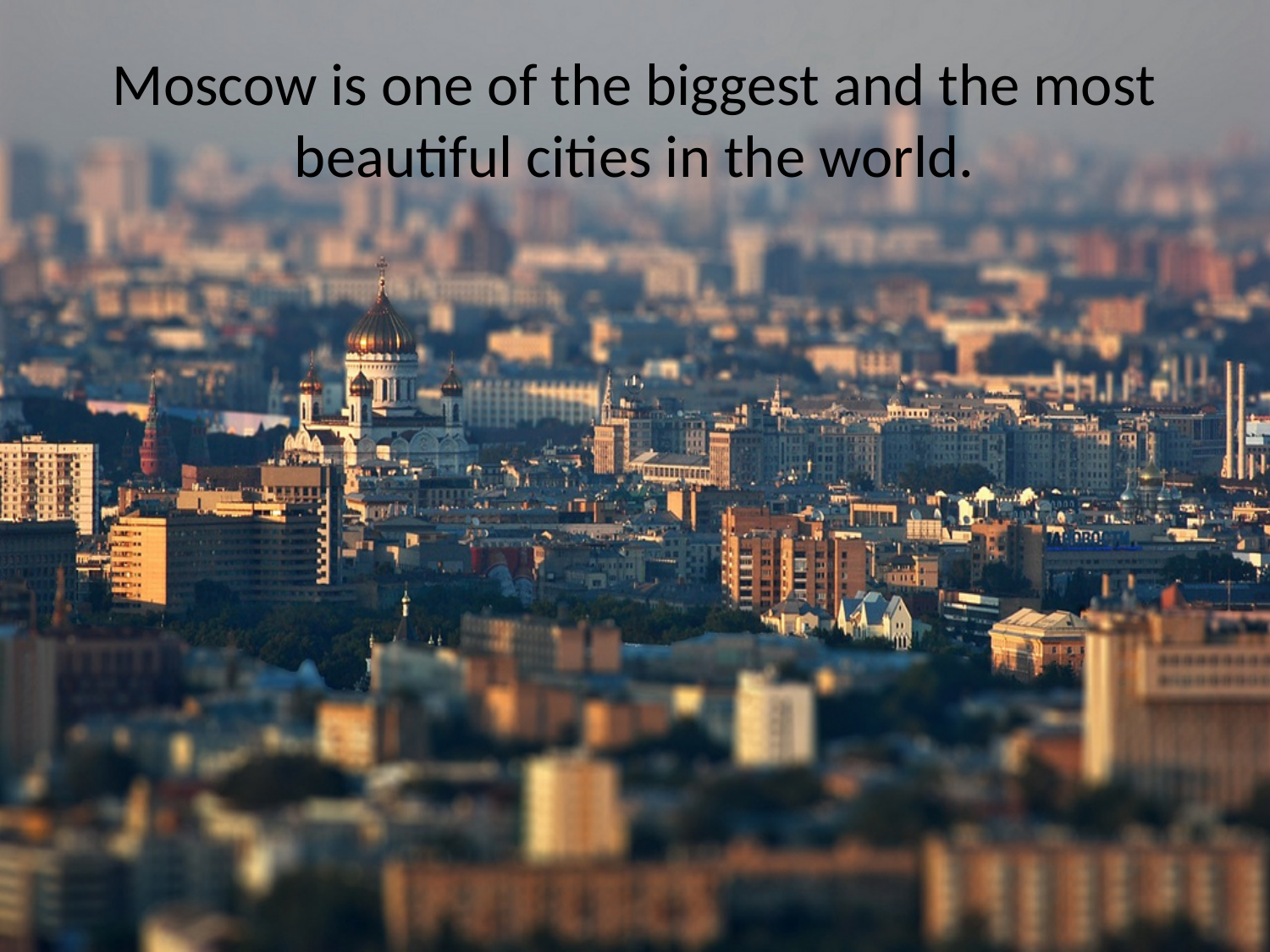

# Moscow is one of the biggest and the most beautiful cities in the world.